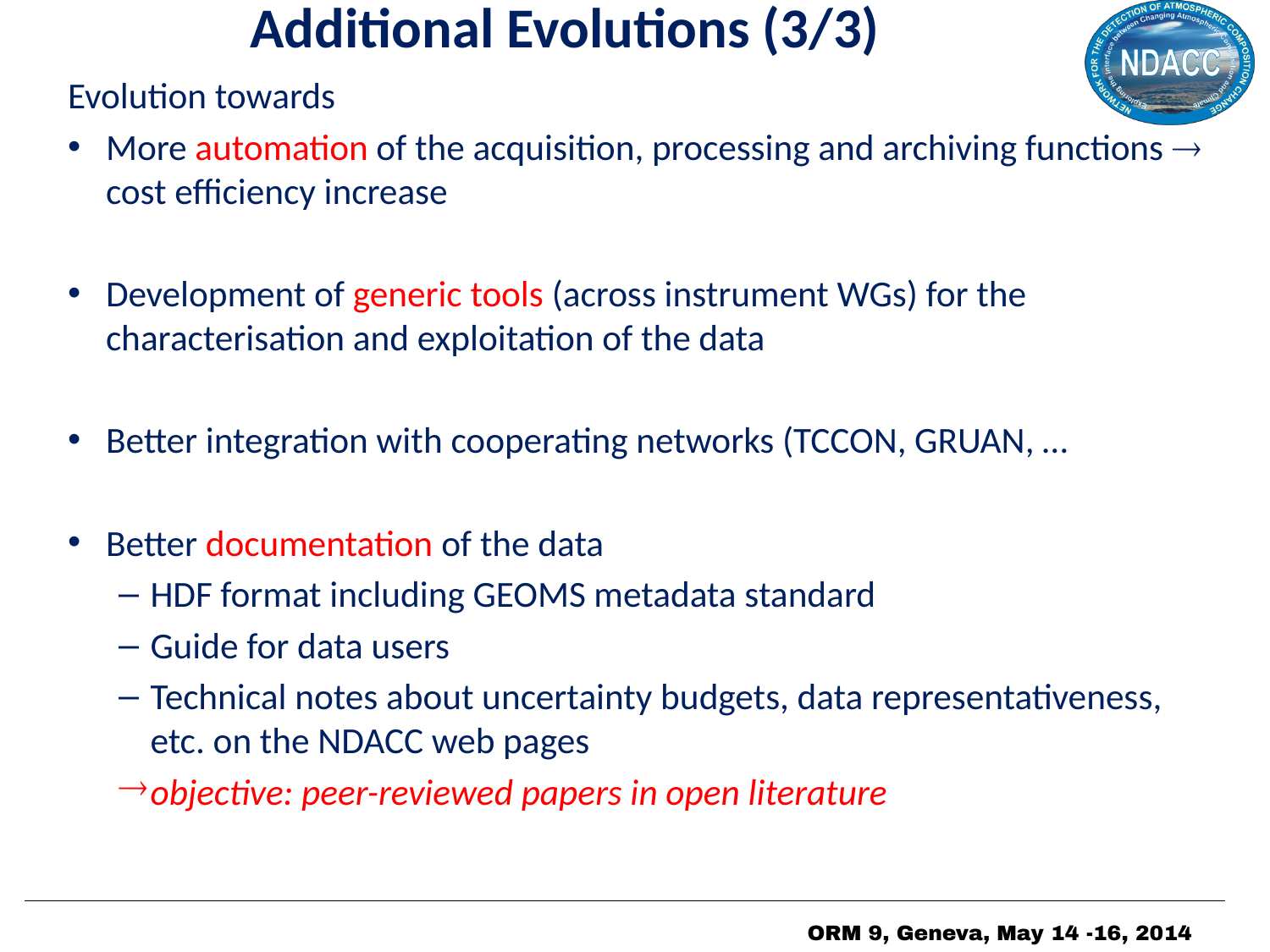

# Additional Evolutions (3/3)
Evolution towards
More automation of the acquisition, processing and archiving functions → cost efficiency increase

Development of generic tools (across instrument WGs) for the characterisation and exploitation of the data

Better integration with cooperating networks (TCCON, GRUAN, …

Better documentation of the data
HDF format including GEOMS metadata standard
Guide for data users
Technical notes about uncertainty budgets, data representativeness, etc. on the NDACC web pages
objective: peer-reviewed papers in open literature